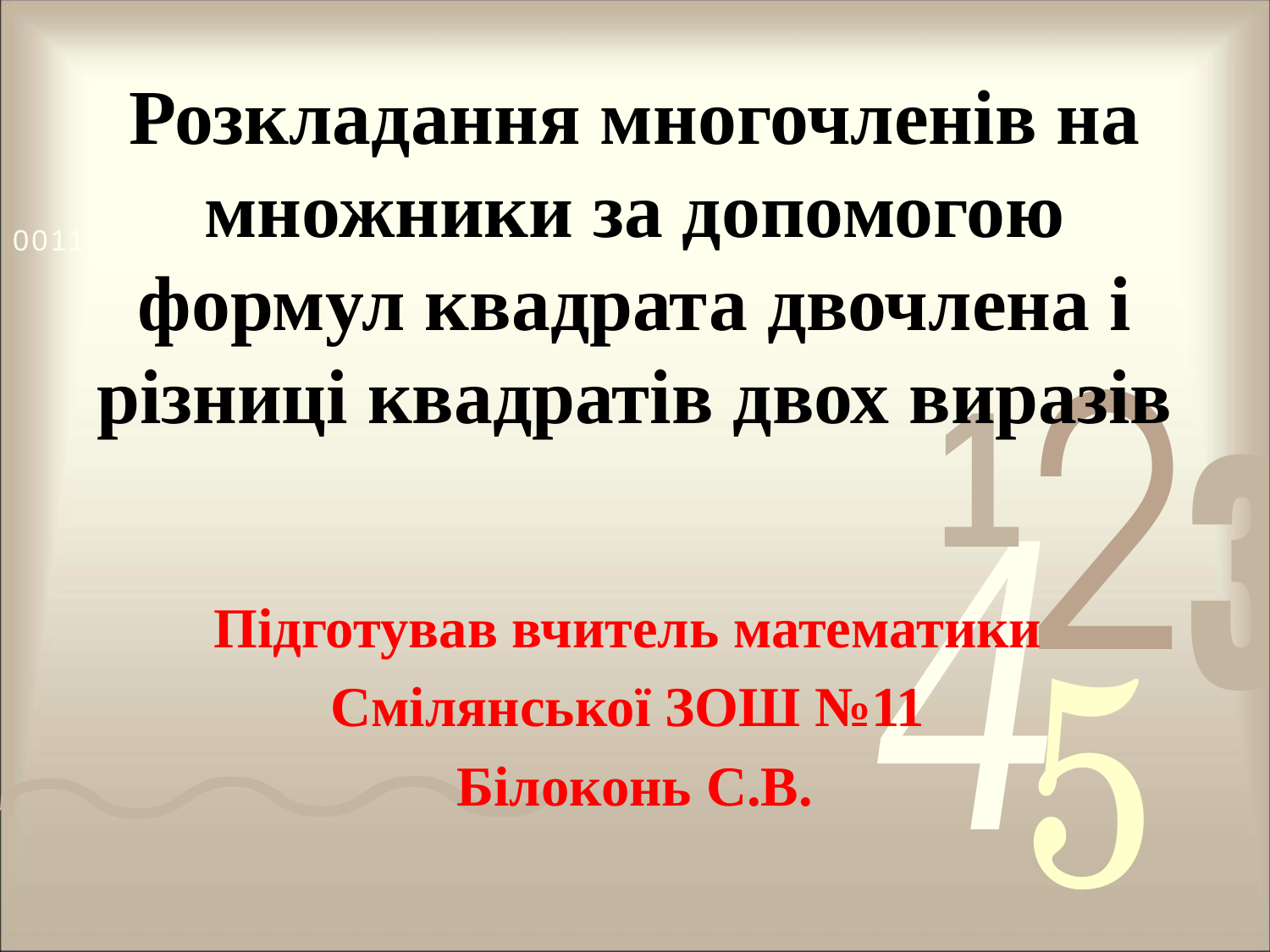

# Розкладання многочленів на множники за допомогою формул квадрата двочлена і різниці квадратів двох виразів
Підготував вчитель математики
Смілянської ЗОШ №11
Білоконь С.В.